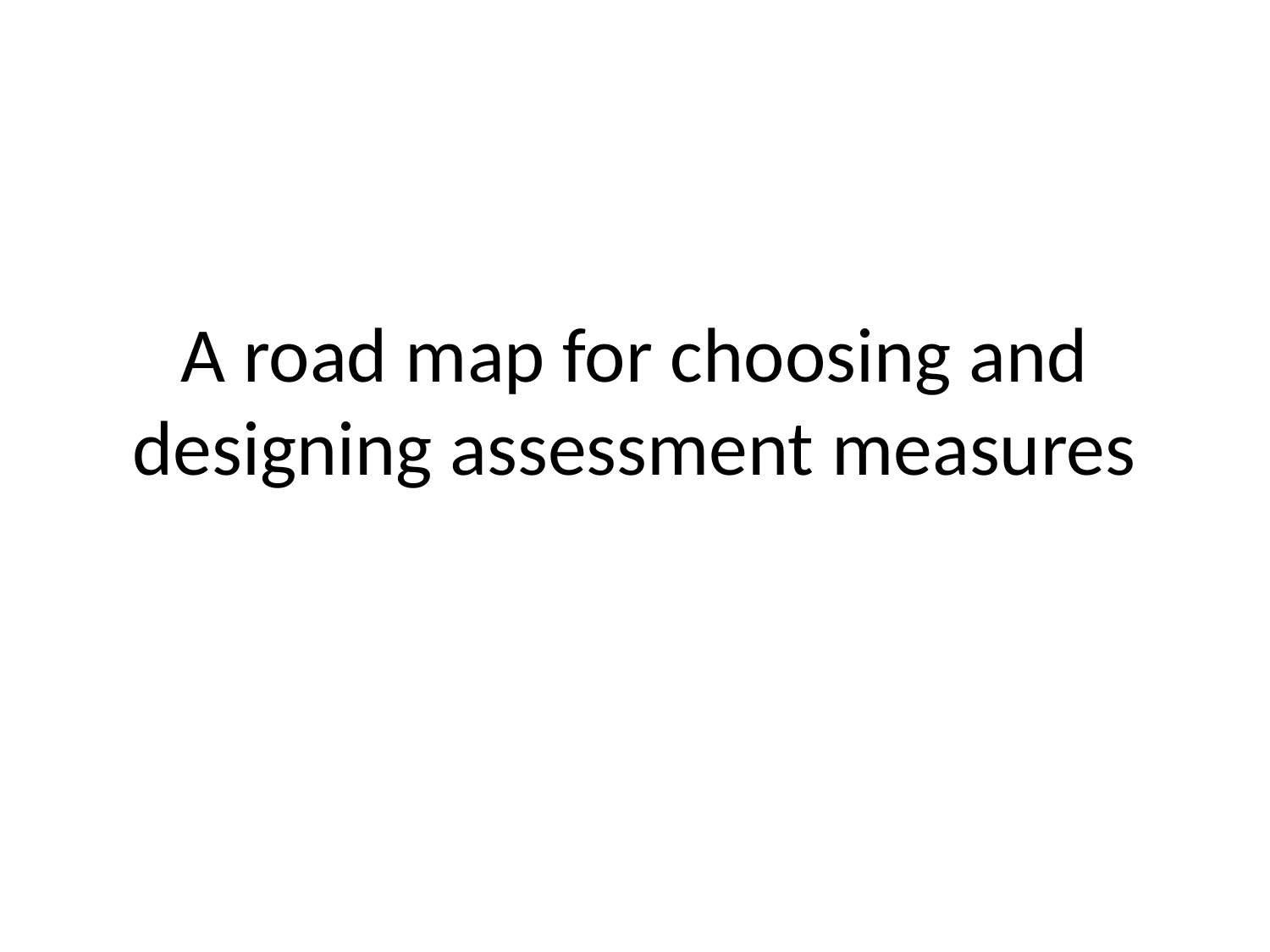

# A road map for choosing and designing assessment measures